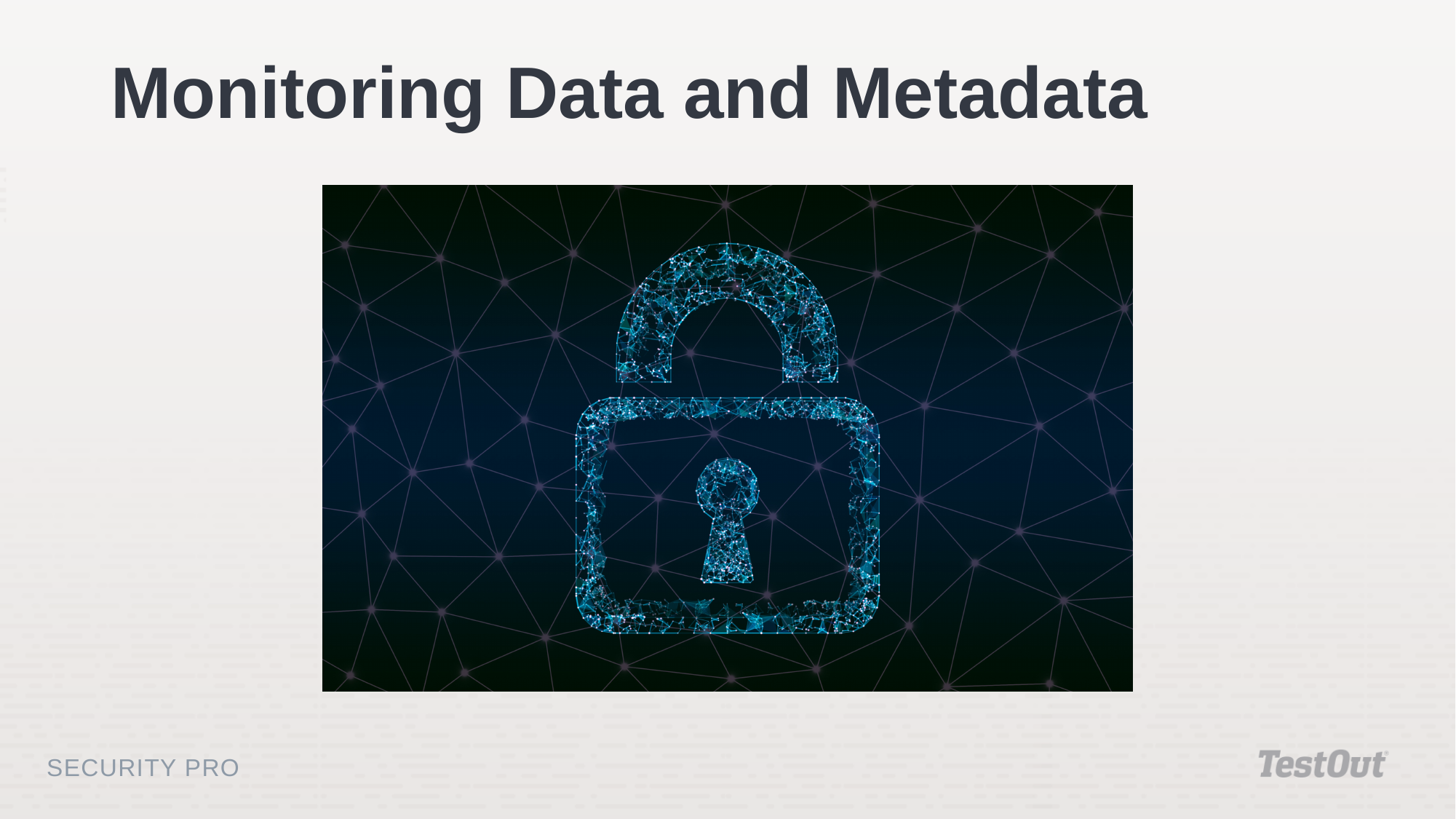

# Monitoring Data and Metadata
Security Pro